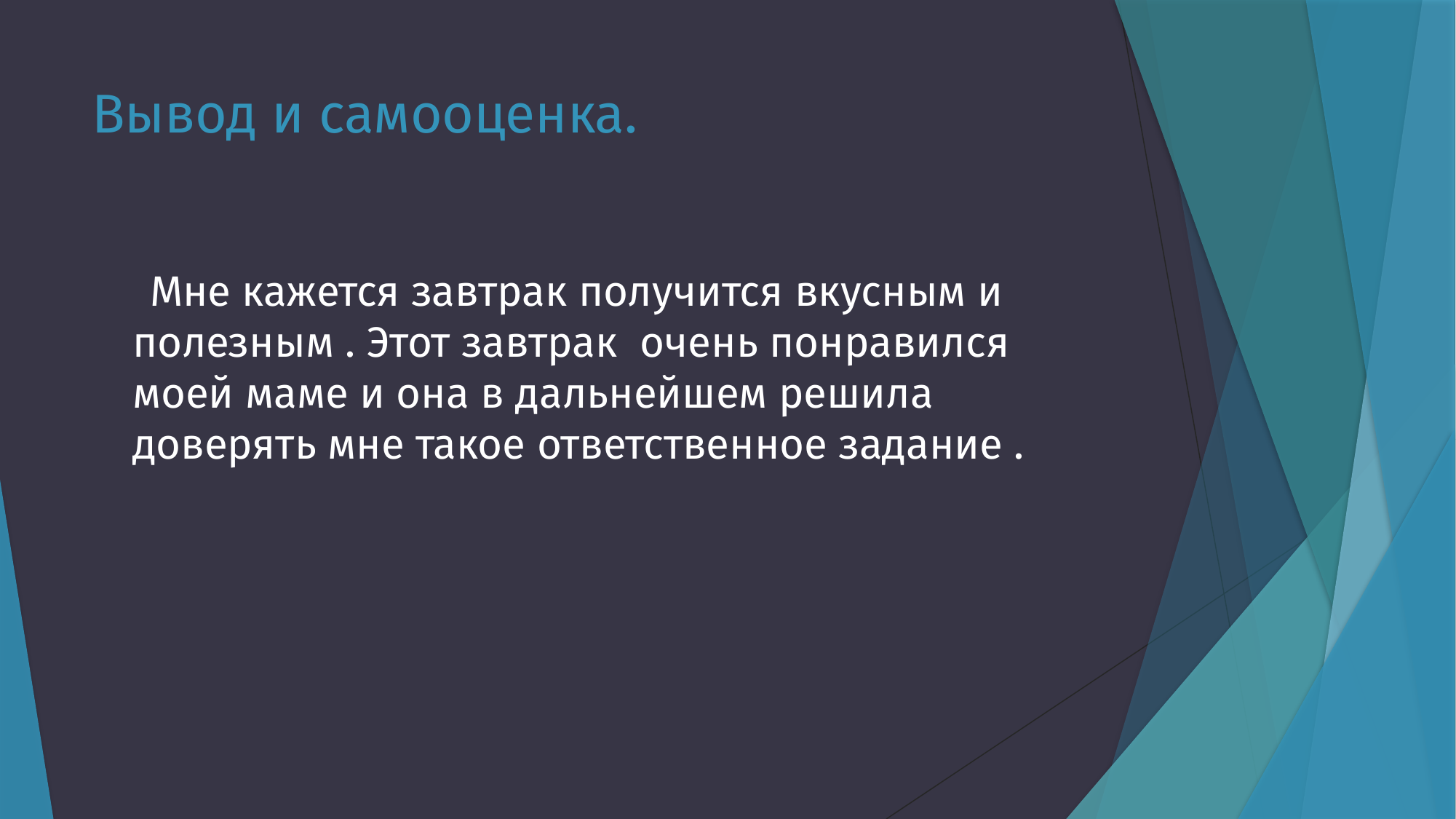

# Вывод и самооценка.
        Мне кажется завтрак получится вкусным и полезным . Этот завтрак  очень понравился моей маме и она в дальнейшем решила доверять мне такое ответственное задание .